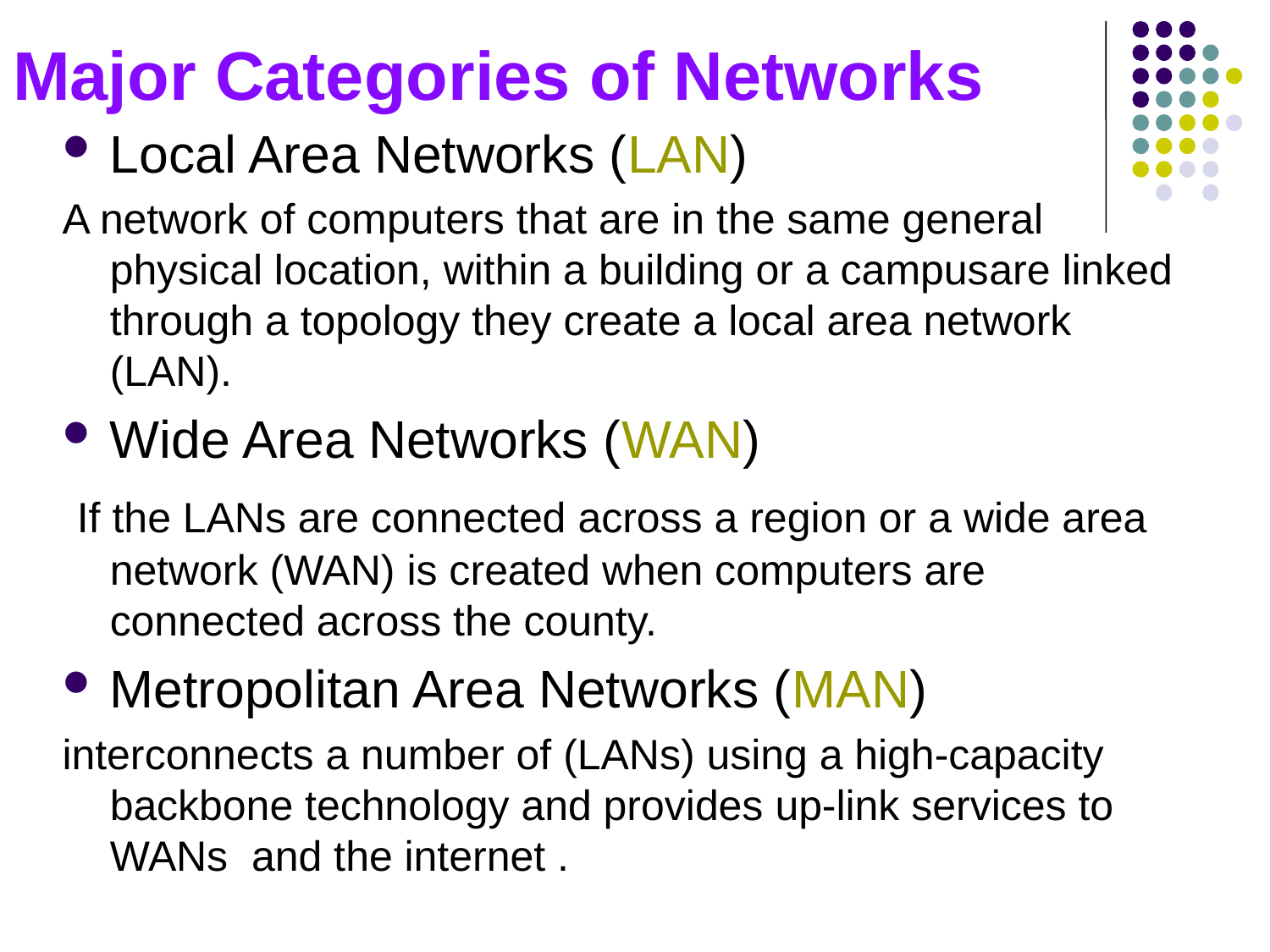

# Major Categories of Networks

Local Area Networks (LAN)
A network of computers that are in the same general physical location, within a building or a campusare linked through a topology they create a local area network (LAN).
Wide Area Networks (WAN)
 If the LANs are connected across a region or a wide area network (WAN) is created when computers are connected across the county.
Metropolitan Area Networks (MAN)
interconnects a number of (LANs) using a high-capacity backbone technology and provides up-link services to WANs  and the internet .